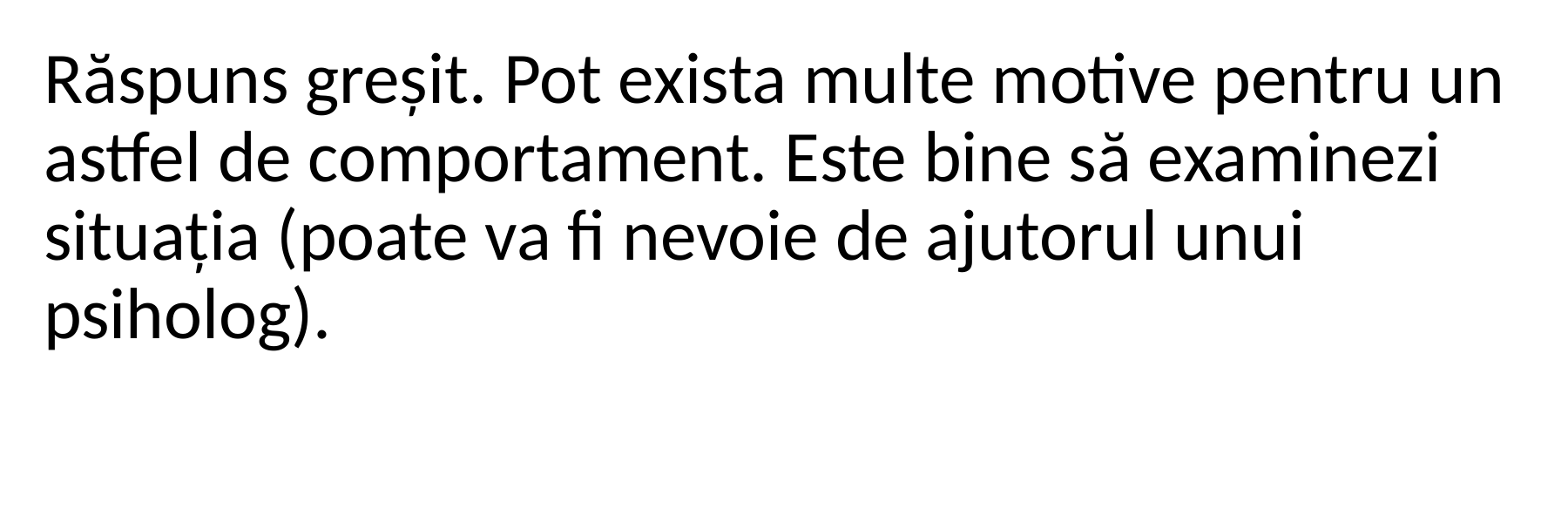

Răspuns greșit. Pot exista multe motive pentru un astfel de comportament. Este bine să examinezi situația (poate va fi nevoie de ajutorul unui psiholog).